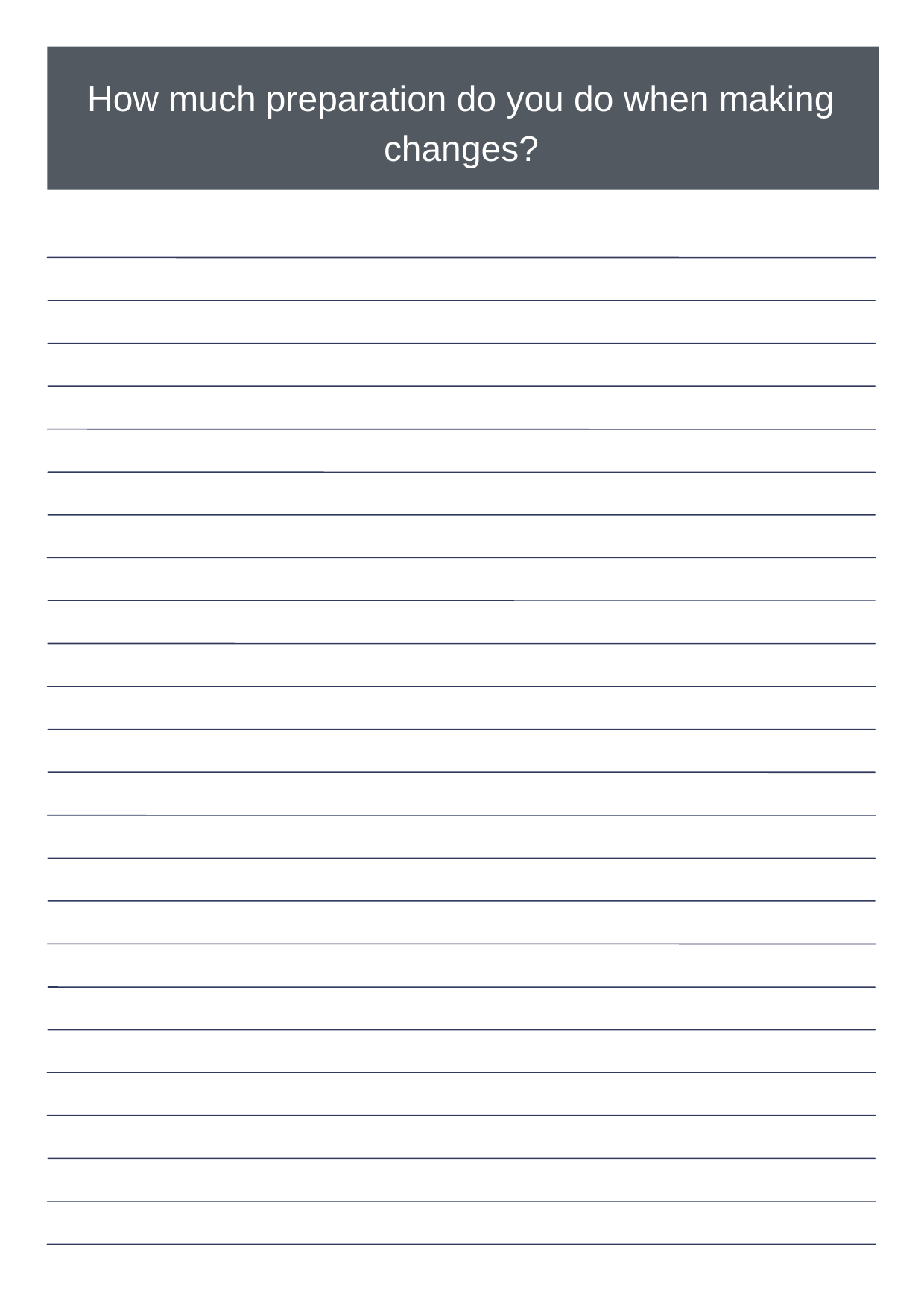

How much preparation do you do when making changes?